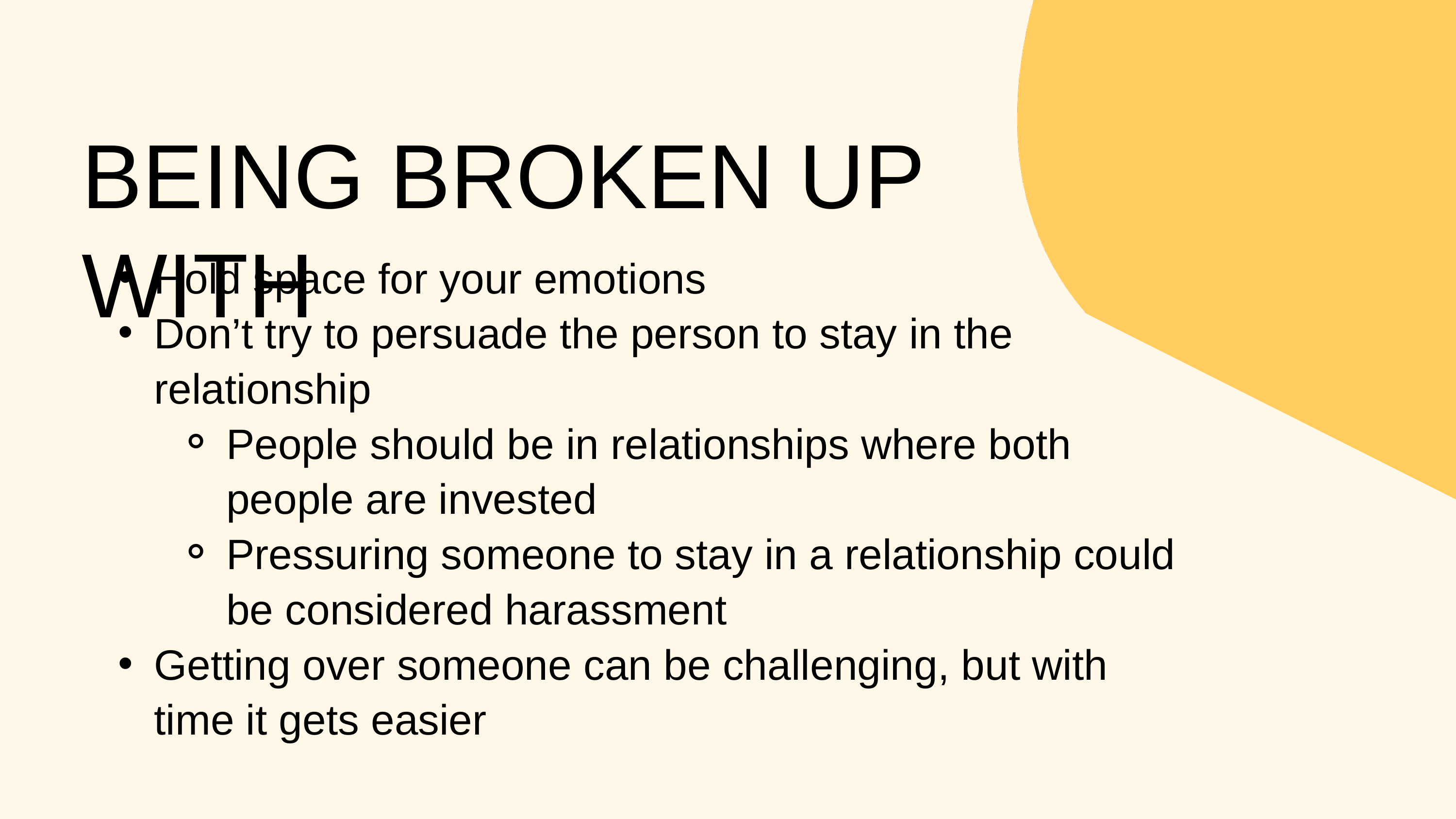

BEING BROKEN UP WITH
Hold space for your emotions
Don’t try to persuade the person to stay in the relationship
People should be in relationships where both people are invested
Pressuring someone to stay in a relationship could be considered harassment
Getting over someone can be challenging, but with time it gets easier